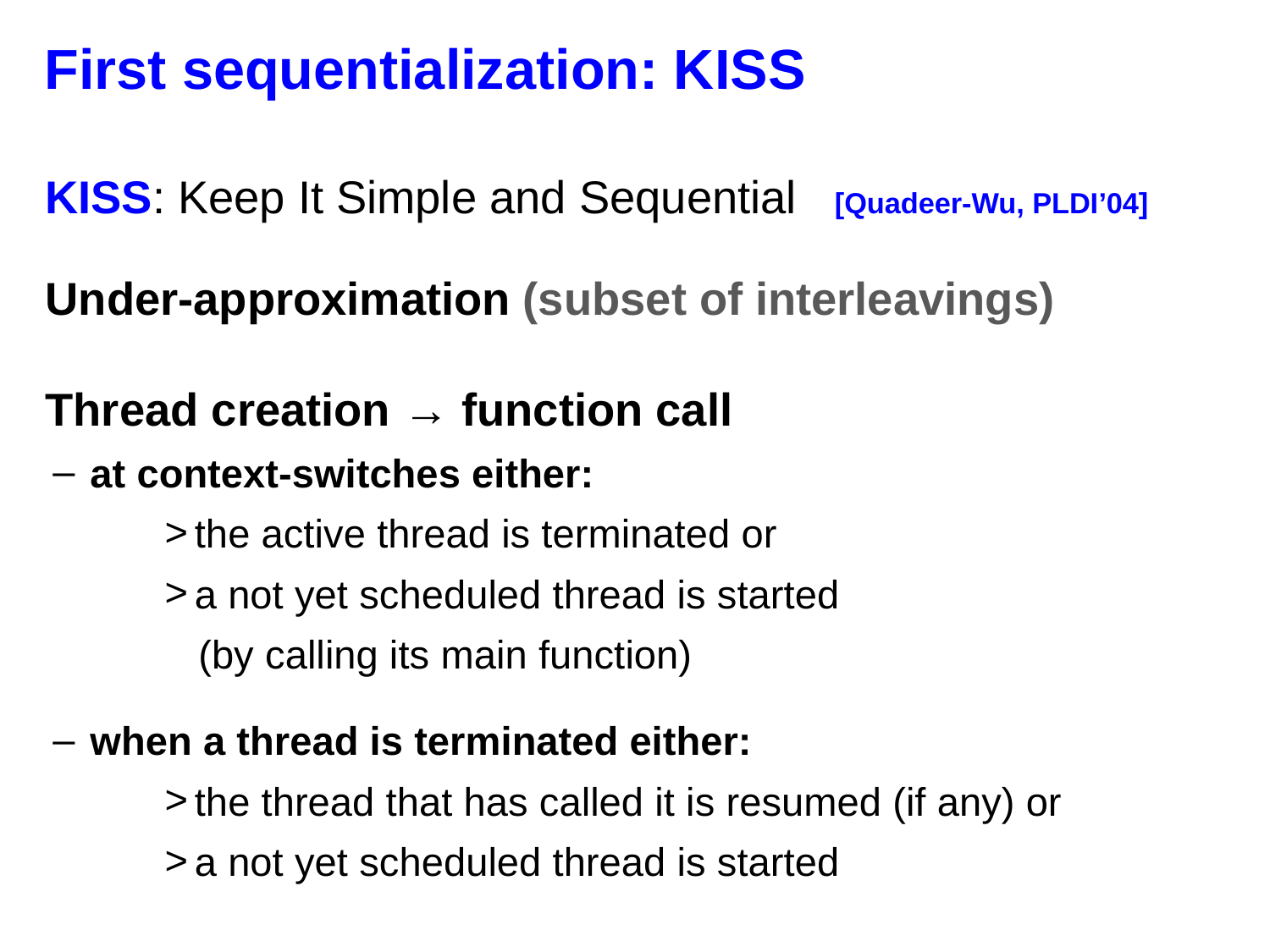

# First sequentialization: KISS

KISS: Keep It Simple and Sequential   [Quadeer-Wu, PLDI’04]

Under-approximation (subset of interleavings)

Thread creation → function call
at context-switches either:
the active thread is terminated or
a not yet scheduled thread is started
   (by calling its main function)

when a thread is terminated either:
the thread that has called it is resumed (if any) or
a not yet scheduled thread is started